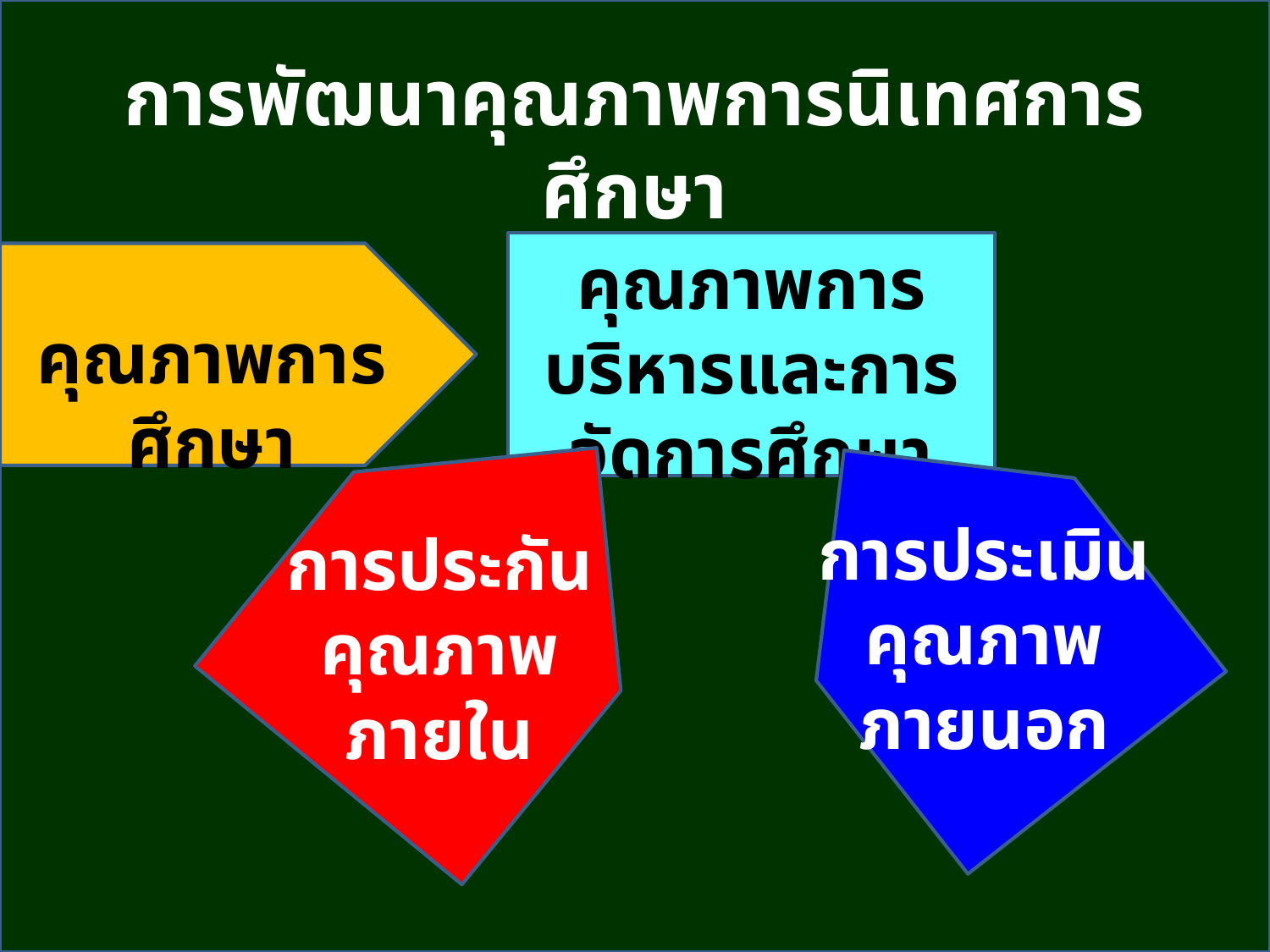

การพัฒนาคุณภาพการนิเทศการศึกษา

คุณภาพการบริหารและการจัดการศึกษา

คุณภาพการศึกษา

การประเมินคุณภาพ
ภายนอก
การประกันคุณภาพ
ภายใน